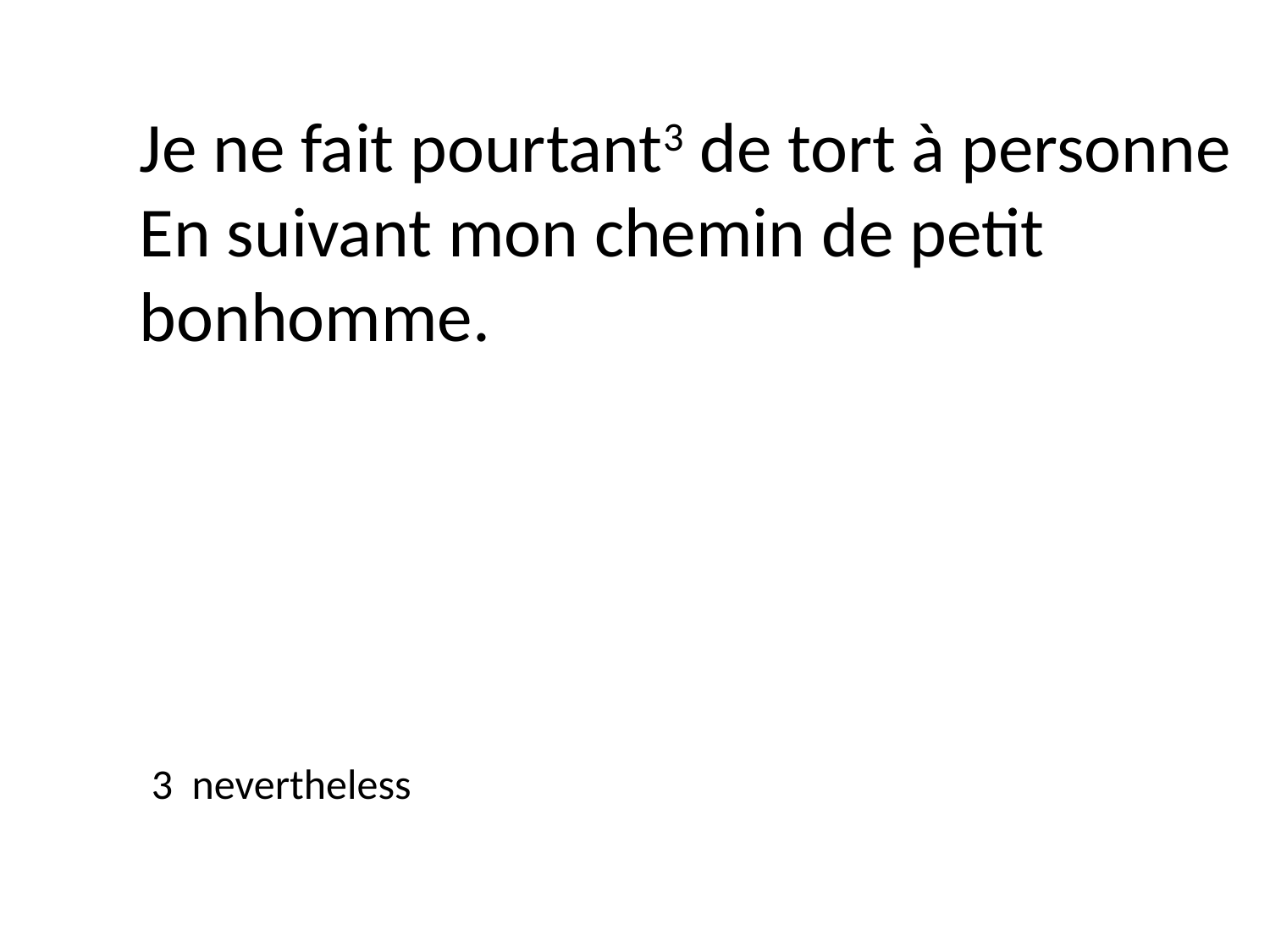

Je ne fait pourtant3 de tort à personne
En suivant mon chemin de petit bonhomme.
3  nevertheless